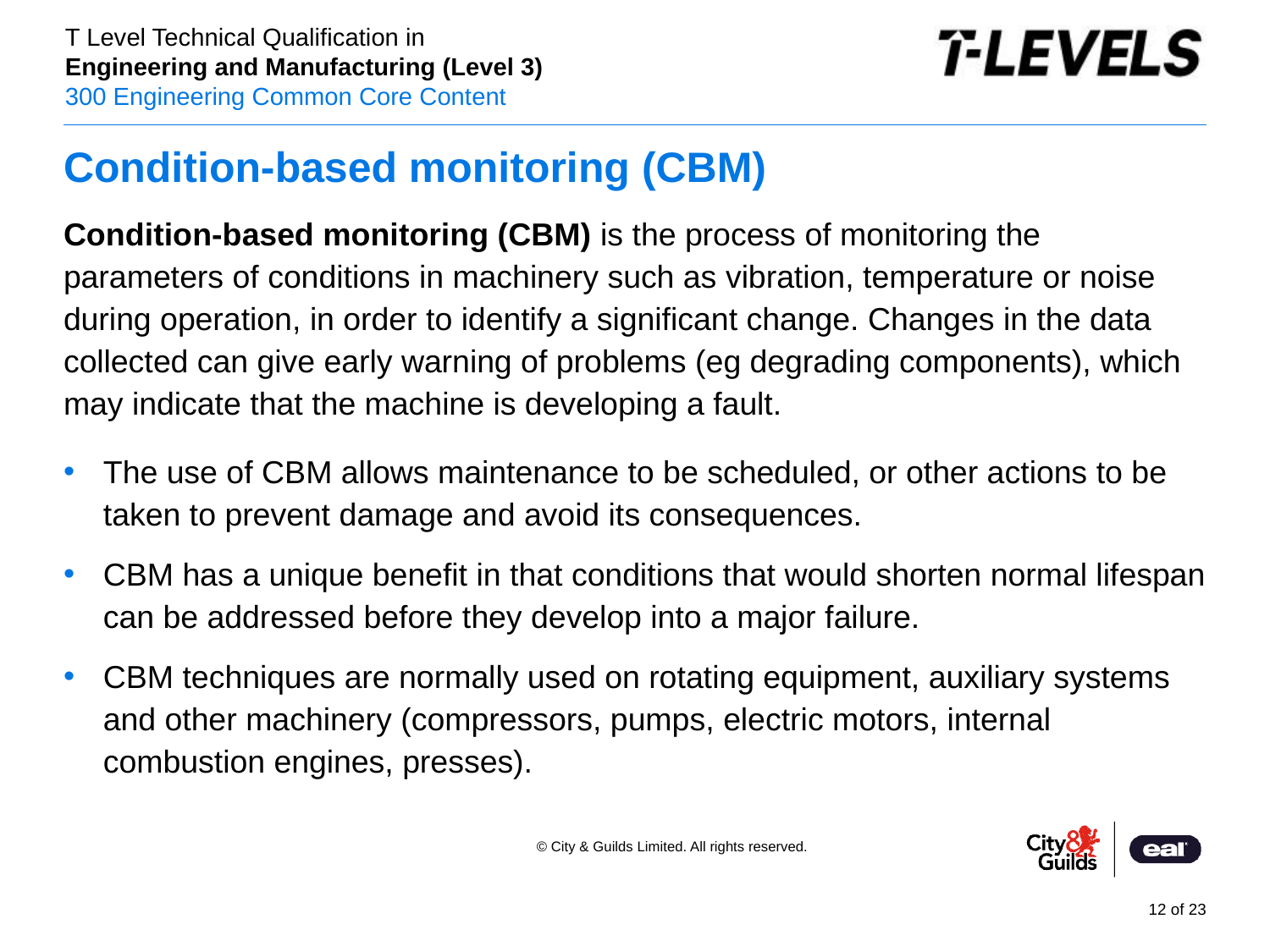

# Condition-based monitoring (CBM)

Condition-based monitoring (CBM) is the process of monitoring the parameters of conditions in machinery such as vibration, temperature or noise during operation, in order to identify a significant change. Changes in the data collected can give early warning of problems (eg degrading components), which may indicate that the machine is developing a fault.
The use of CBM allows maintenance to be scheduled, or other actions to be taken to prevent damage and avoid its consequences.
CBM has a unique benefit in that conditions that would shorten normal lifespan can be addressed before they develop into a major failure.
CBM techniques are normally used on rotating equipment, auxiliary systems and other machinery (compressors, pumps, electric motors, internal combustion engines, presses).